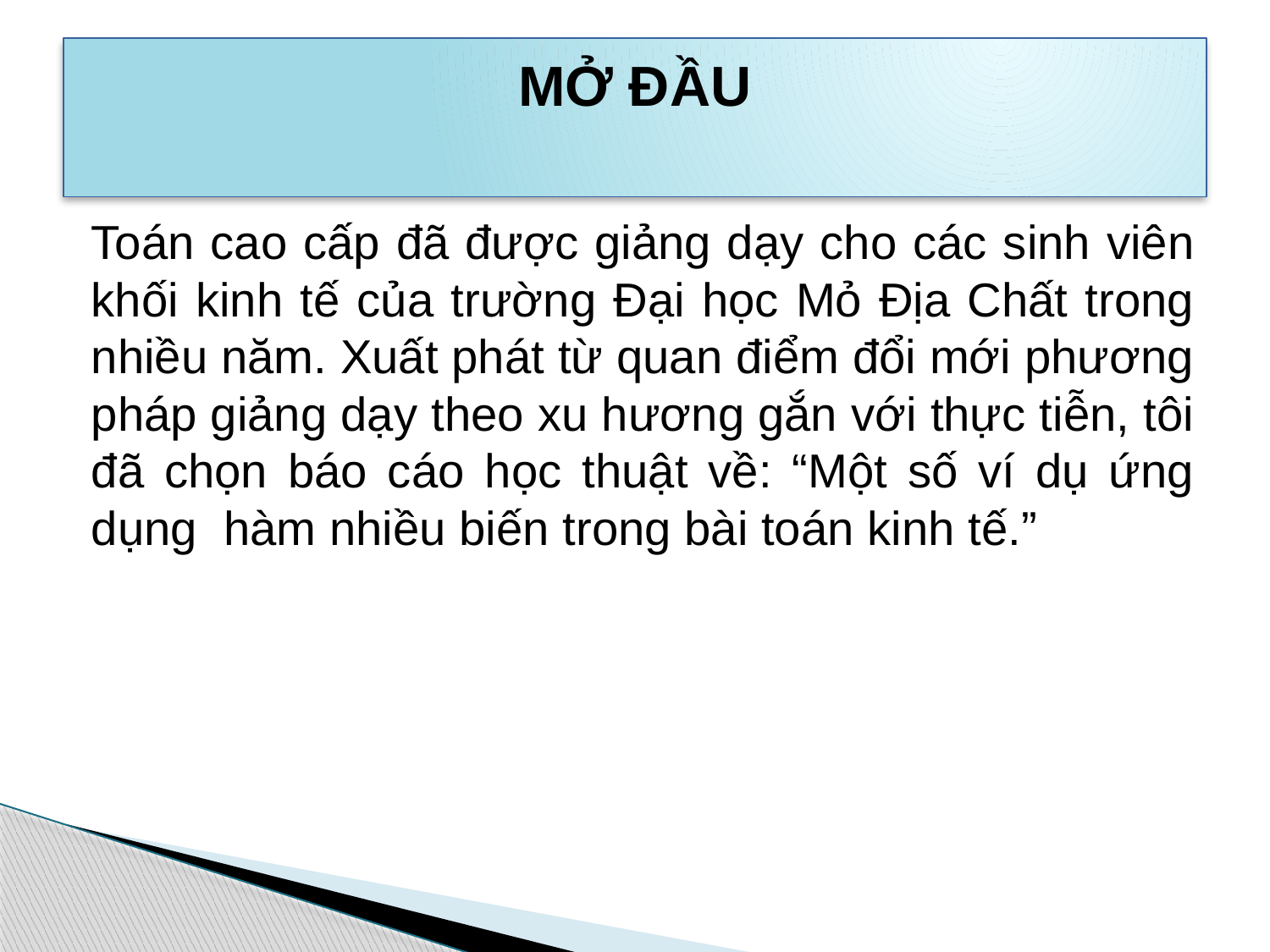

# MỞ ĐẦU
Toán cao cấp đã được giảng dạy cho các sinh viên khối kinh tế của trường Đại học Mỏ Địa Chất trong nhiều năm. Xuất phát từ quan điểm đổi mới phương pháp giảng dạy theo xu hương gắn với thực tiễn, tôi đã chọn báo cáo học thuật về: “Một số ví dụ ứng dụng  hàm nhiều biến trong bài toán kinh tế.”